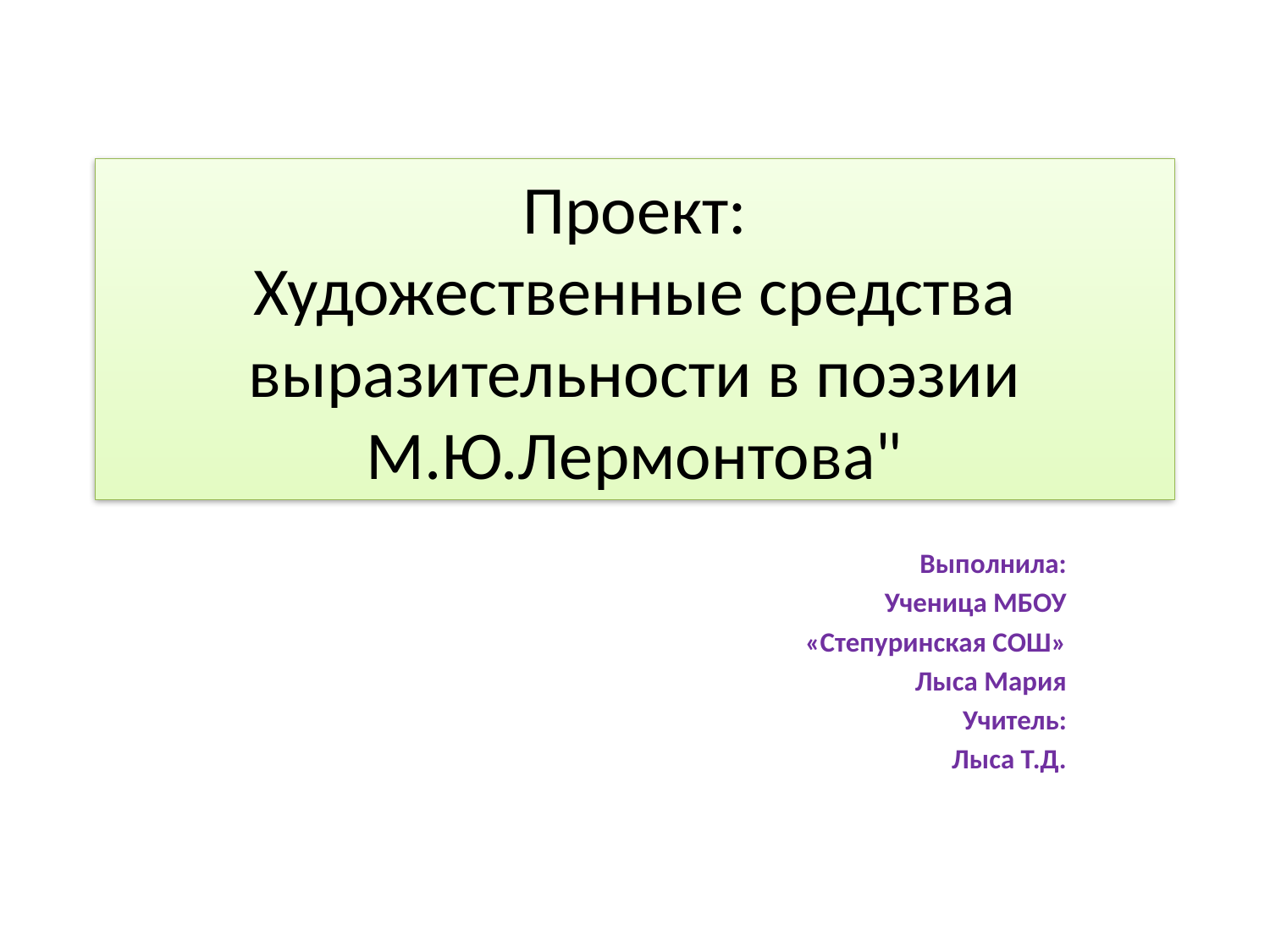

# Проект: Художественные средства выразительности в поэзии М.Ю.Лермонтова"
Выполнила:
Ученица МБОУ
 «Степуринская СОШ»
Лыса Мария
Учитель:
Лыса Т.Д.